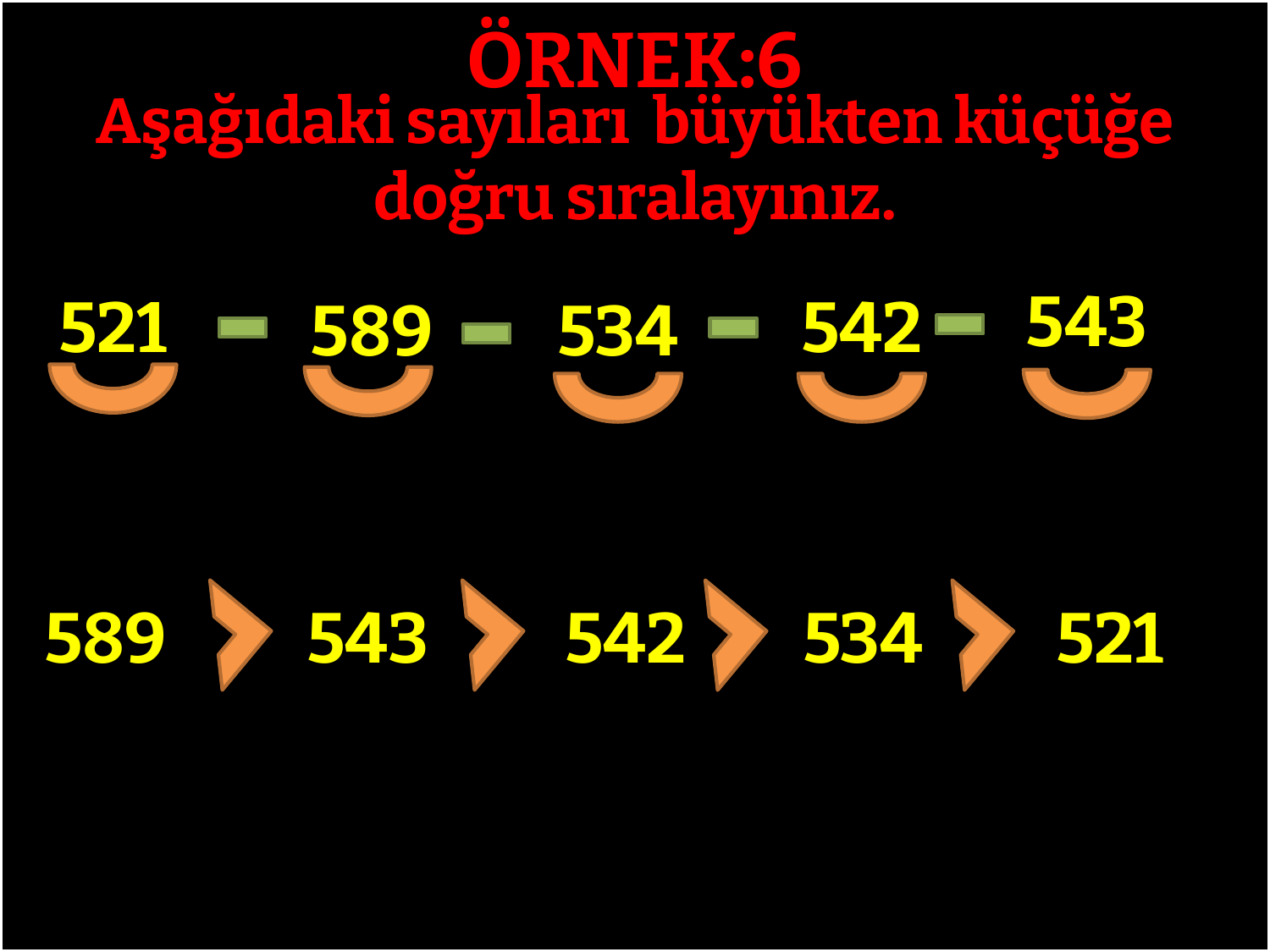

ÖRNEK:6
Aşağıdaki sayıları  büyükten küçüğe doğru sıralayınız.
543
521
542
589
534

#

589
543
521
542
534